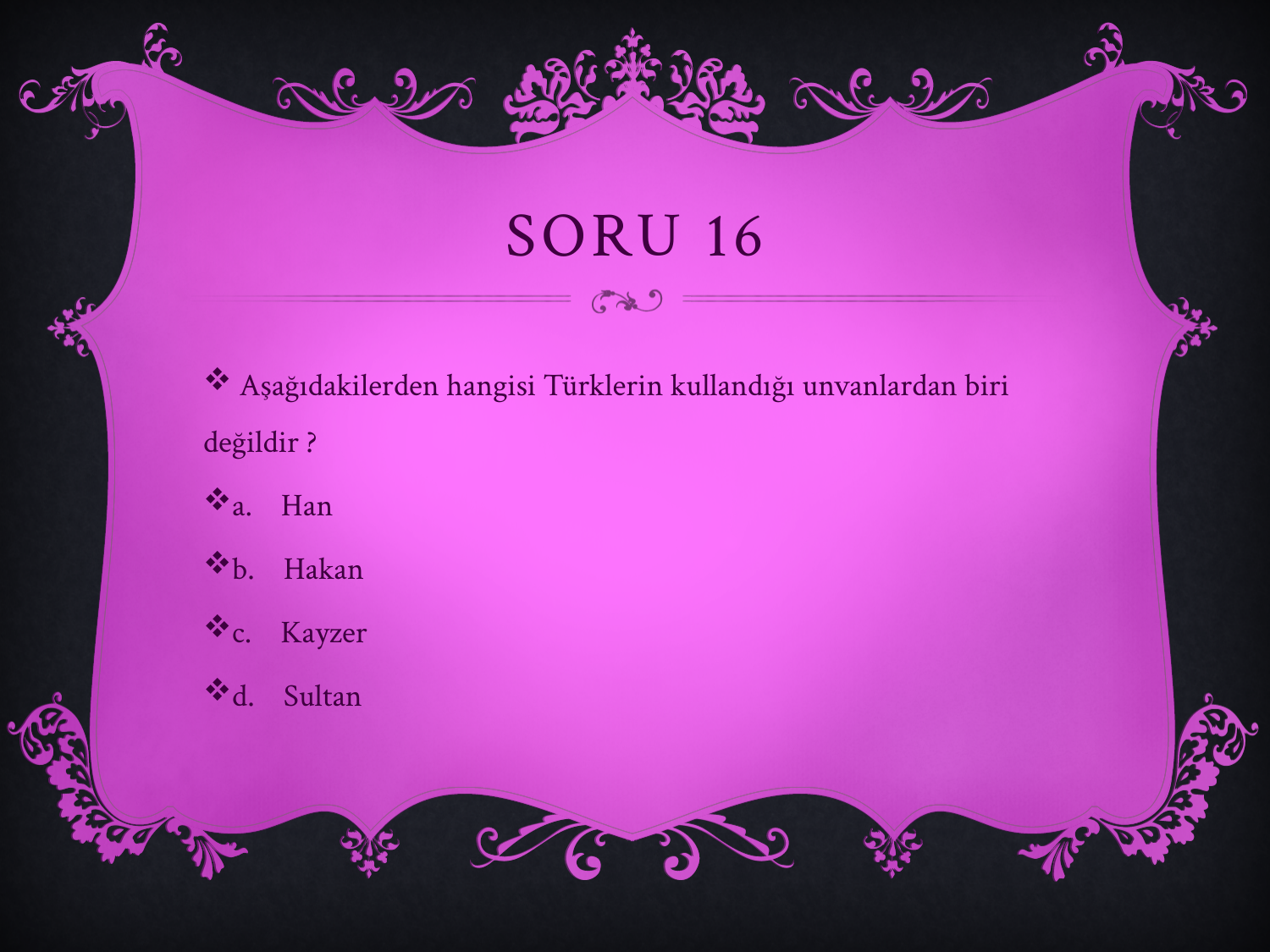

# SORU 16
 Aşağıdakilerden hangisi Türklerin kullandığı unvanlardan biri değildir ?
a.    Han
b.    Hakan
c.    Kayzer
d.    Sultan